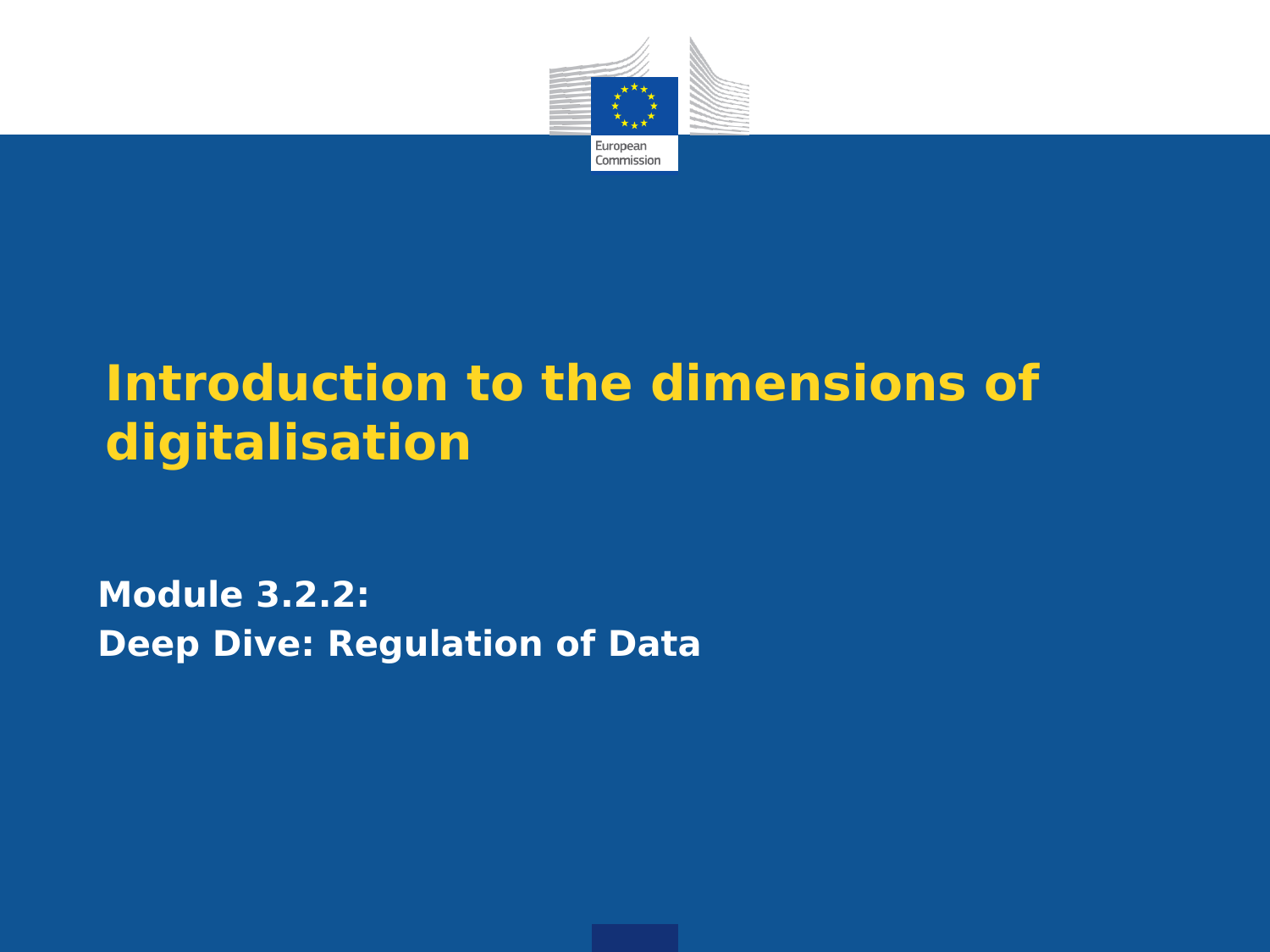

# Introduction to the dimensions of digitalisation

Module 3.2.2:
Deep Dive: Regulation of Data